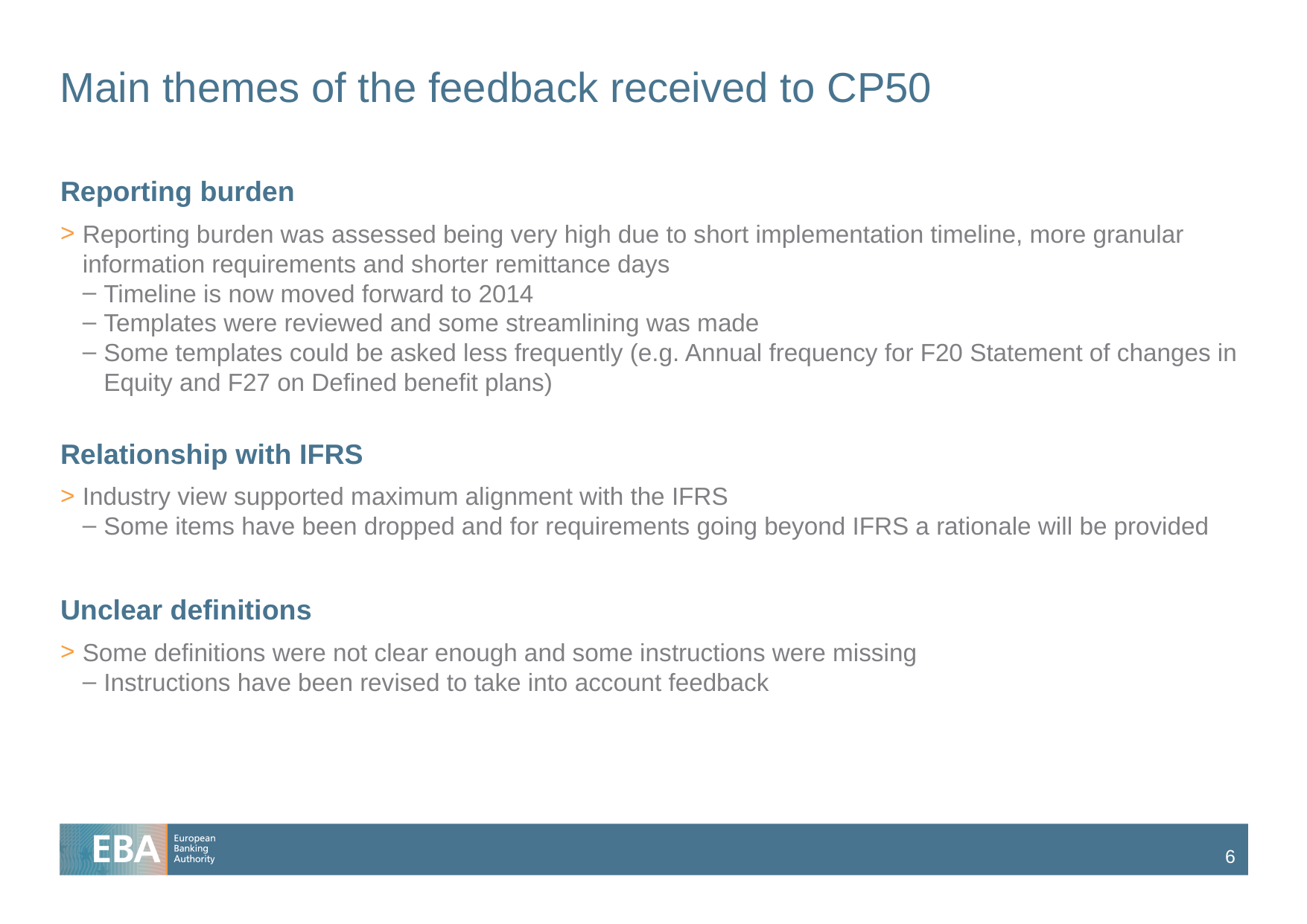

# Main themes of the feedback received to CP50
Reporting burden
Reporting burden was assessed being very high due to short implementation timeline, more granular information requirements and shorter remittance days
Timeline is now moved forward to 2014
Templates were reviewed and some streamlining was made
Some templates could be asked less frequently (e.g. Annual frequency for F20 Statement of changes in Equity and F27 on Defined benefit plans)

Relationship with IFRS
Industry view supported maximum alignment with the IFRS
Some items have been dropped and for requirements going beyond IFRS a rationale will be provided

Unclear definitions
Some definitions were not clear enough and some instructions were missing
Instructions have been revised to take into account feedback